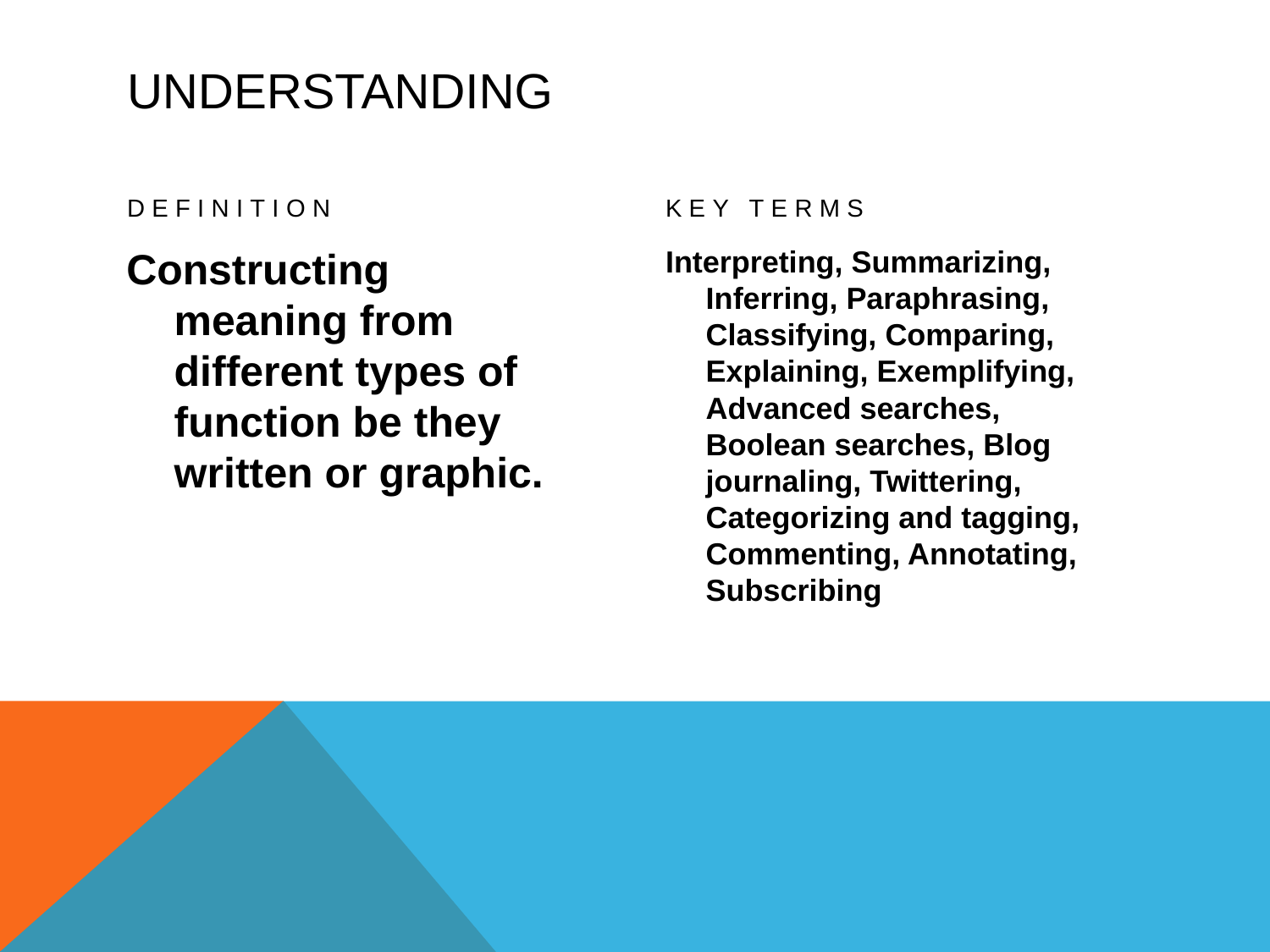

# Understanding
Definition
Key terms
Constructing meaning from different types of function be they written or graphic.

Interpreting, Summarizing, Inferring, Paraphrasing, Classifying, Comparing, Explaining, Exemplifying, Advanced searches, Boolean searches, Blog journaling, Twittering, Categorizing and tagging, Commenting, Annotating, Subscribing